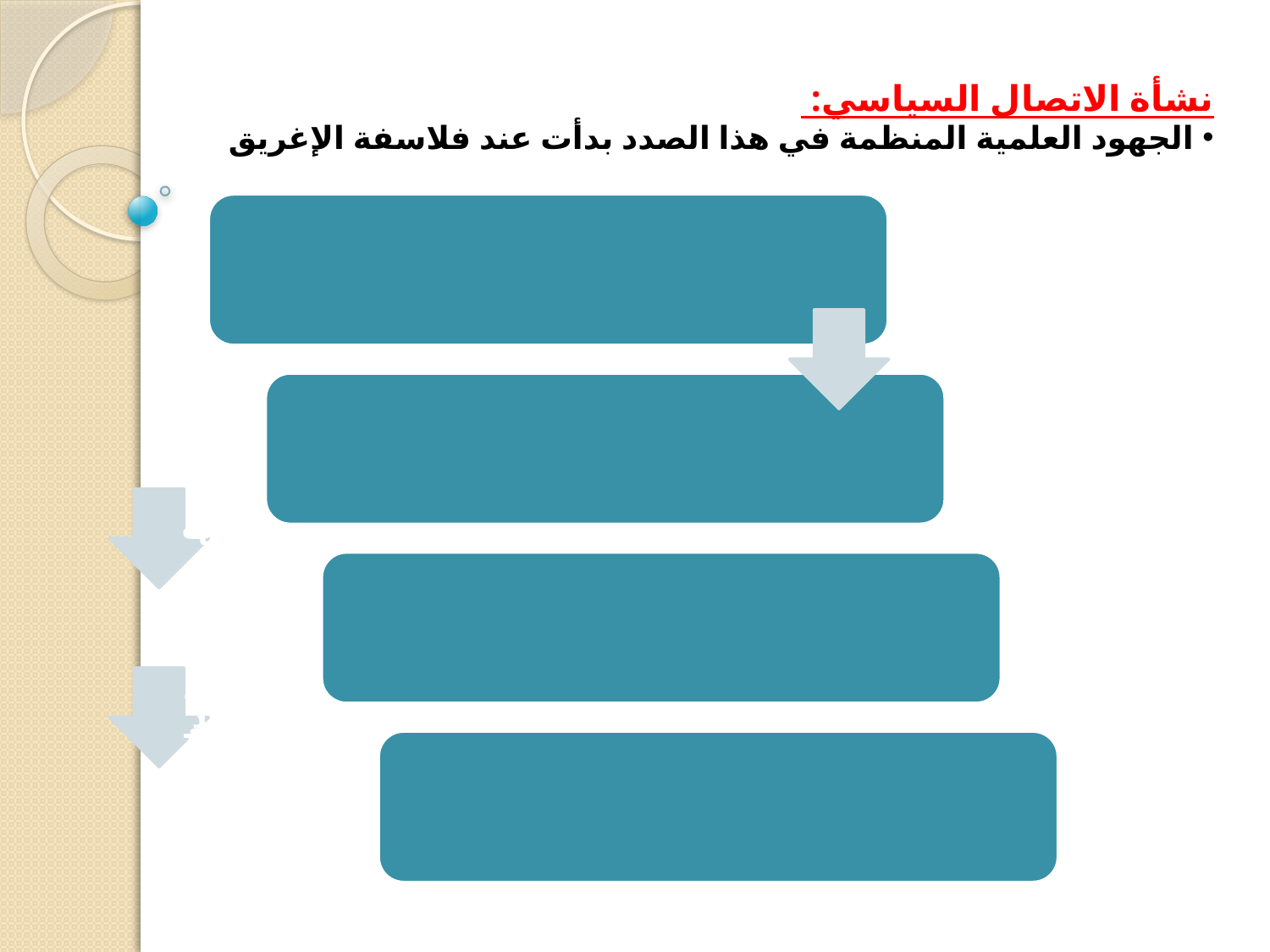

نشأة الاتصال السياسي:
 الجهود العلمية المنظمة في هذا الصدد بدأت عند فلاسفة الإغريق